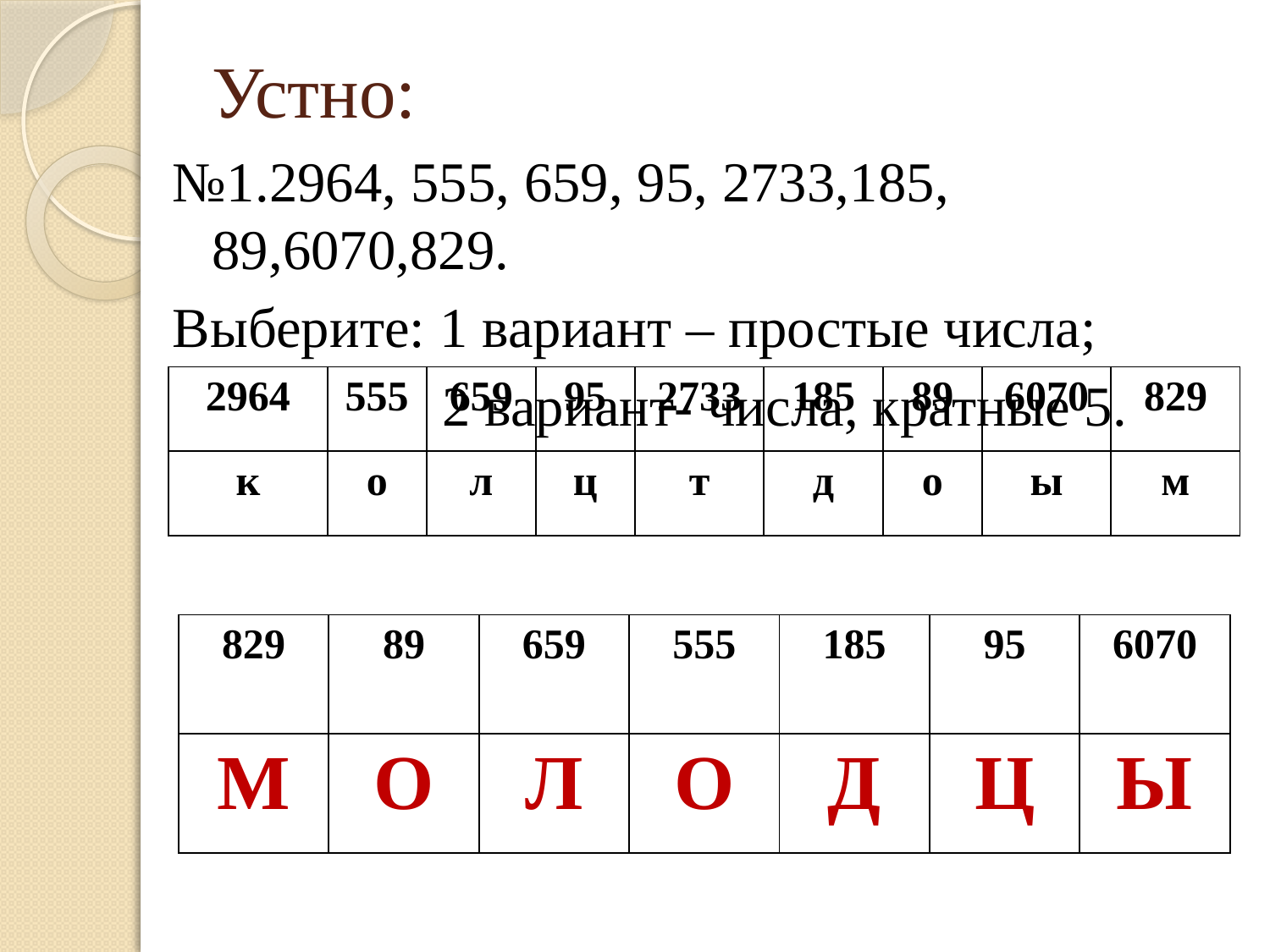

# Устно:
№1.2964, 555, 659, 95, 2733,185, 89,6070,829.
Выберите: 1 вариант – простые числа;
                   2 вариант- числа, кратные 5.
| 2964 | 555 | 659 | 95 | 2733 | 185 | 89 | 6070 | 829 |
| --- | --- | --- | --- | --- | --- | --- | --- | --- |
| к | о | л | ц | т | д | о | ы | м |
| 829 | 89 | 659 | 555 | 185 | 95 | 6070 |
| --- | --- | --- | --- | --- | --- | --- |
| М | О | Л | О | Д | Ц | Ы |